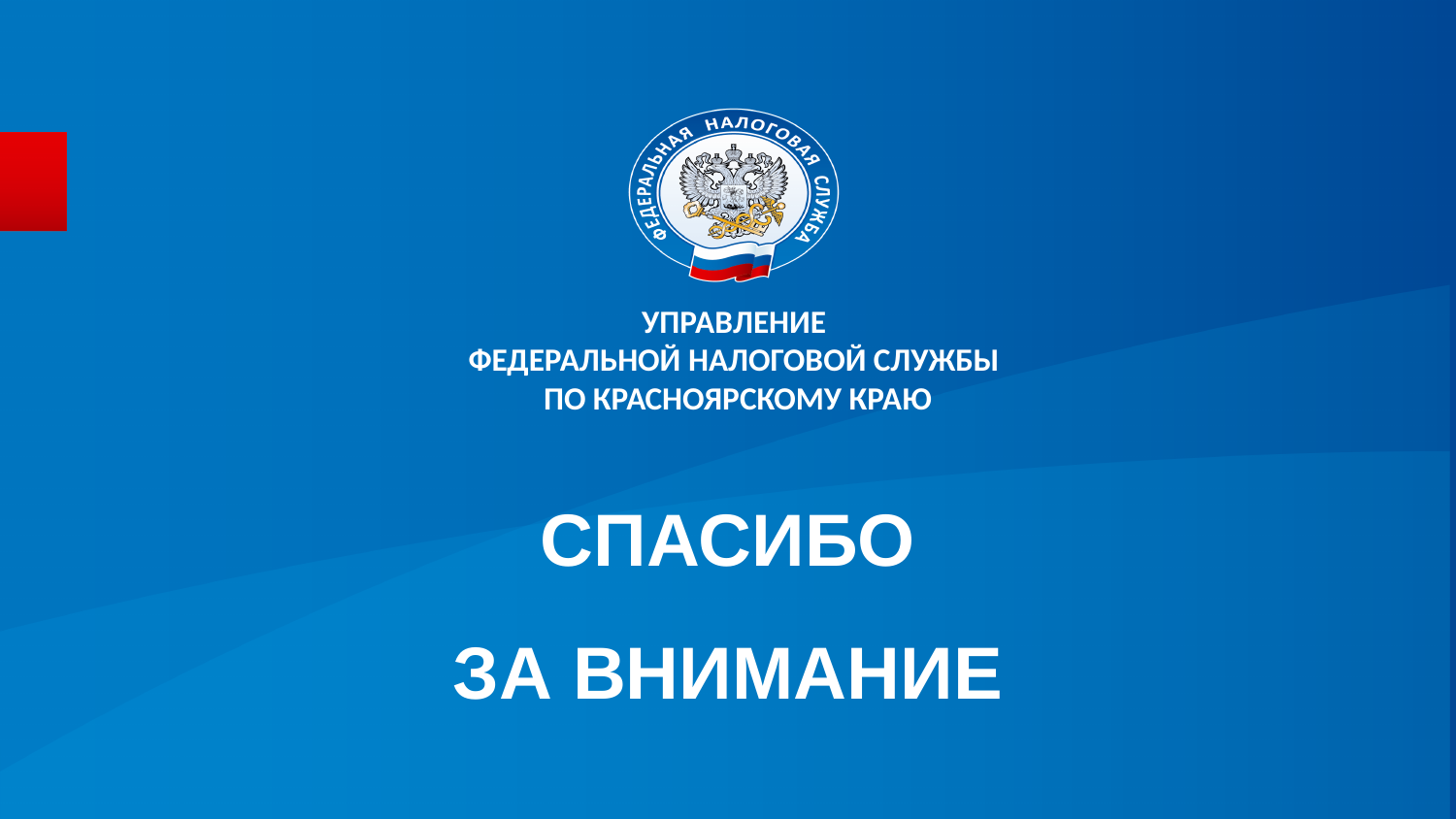

УПРАВЛЕНИЕ
ФЕДЕРАЛЬНОЙ НАЛОГОВОЙ СЛУЖБЫ
ПО КРАСНОЯРСКОМУ КРАЮ
# СПАСИБО ЗА ВНИМАНИЕ